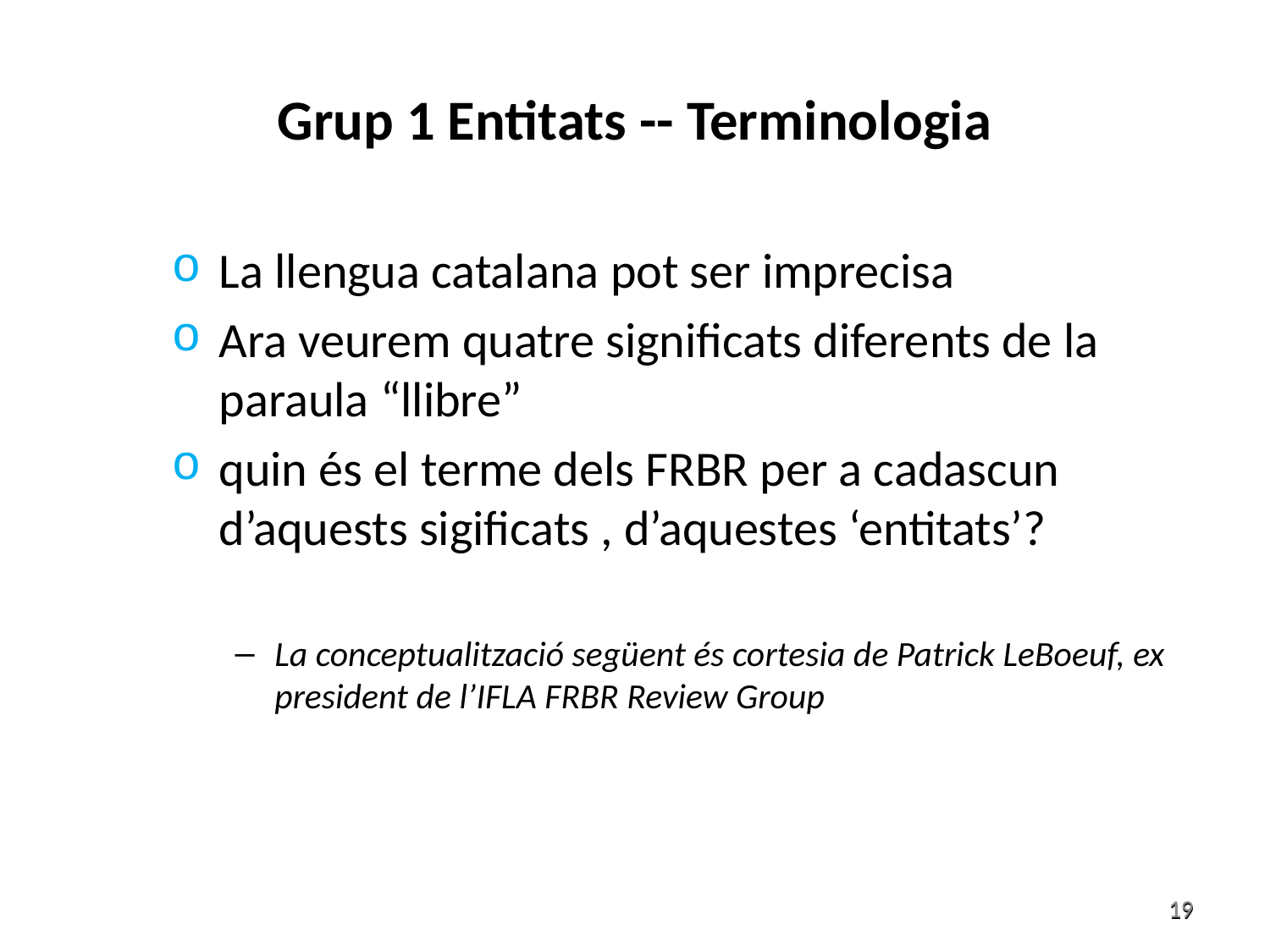

Grup 1 Entitats -- Terminologia
La llengua catalana pot ser imprecisa
Ara veurem quatre significats diferents de la paraula “llibre”
quin és el terme dels FRBR per a cadascun d’aquests sigificats , d’aquestes ‘entitats’?

La conceptualització següent és cortesia de Patrick LeBoeuf, ex president de l’IFLA FRBR Review Group
19
19